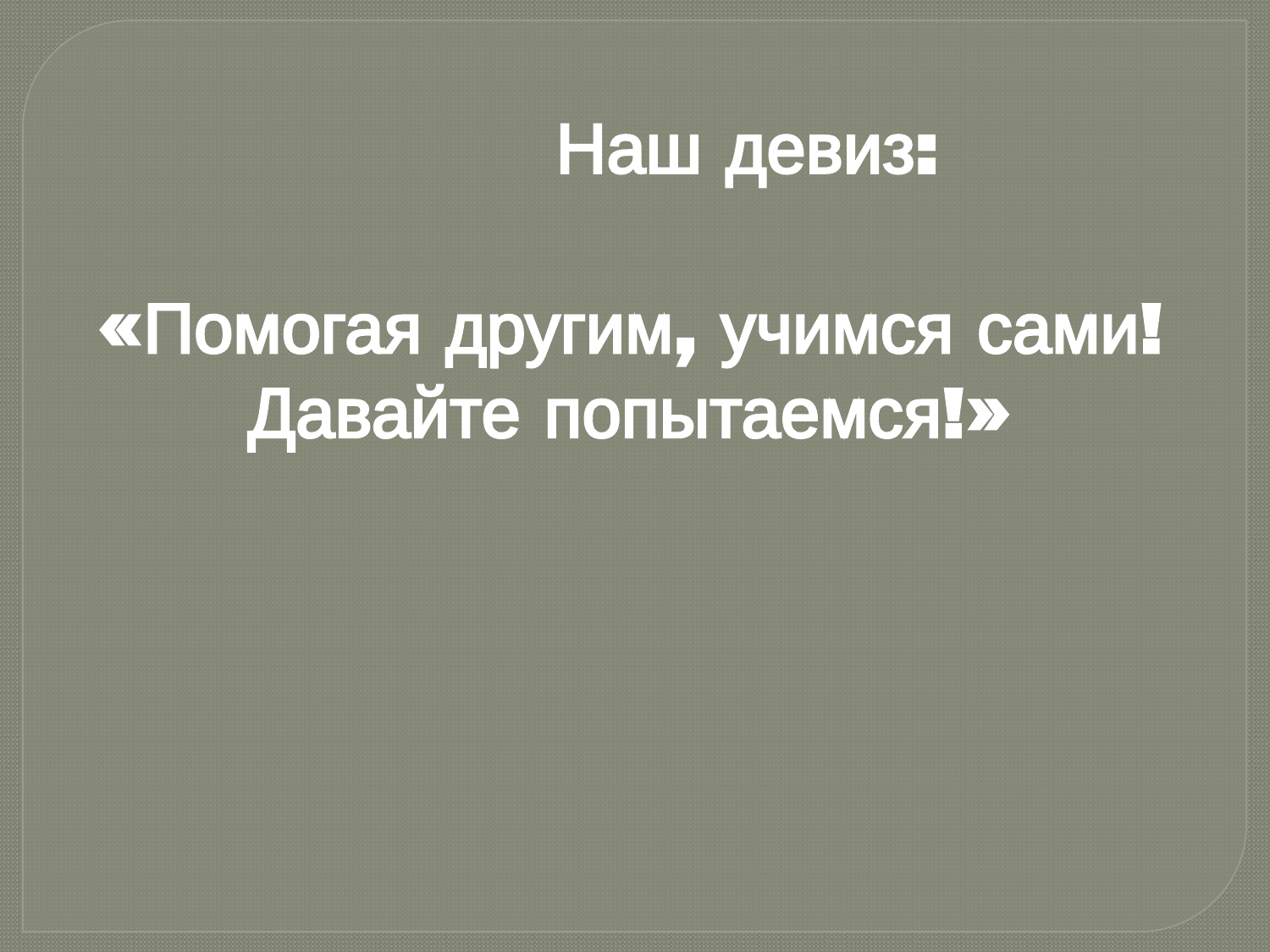

Наш девиз:
«Помогая другим, учимся сами!
Давайте попытаемся!»